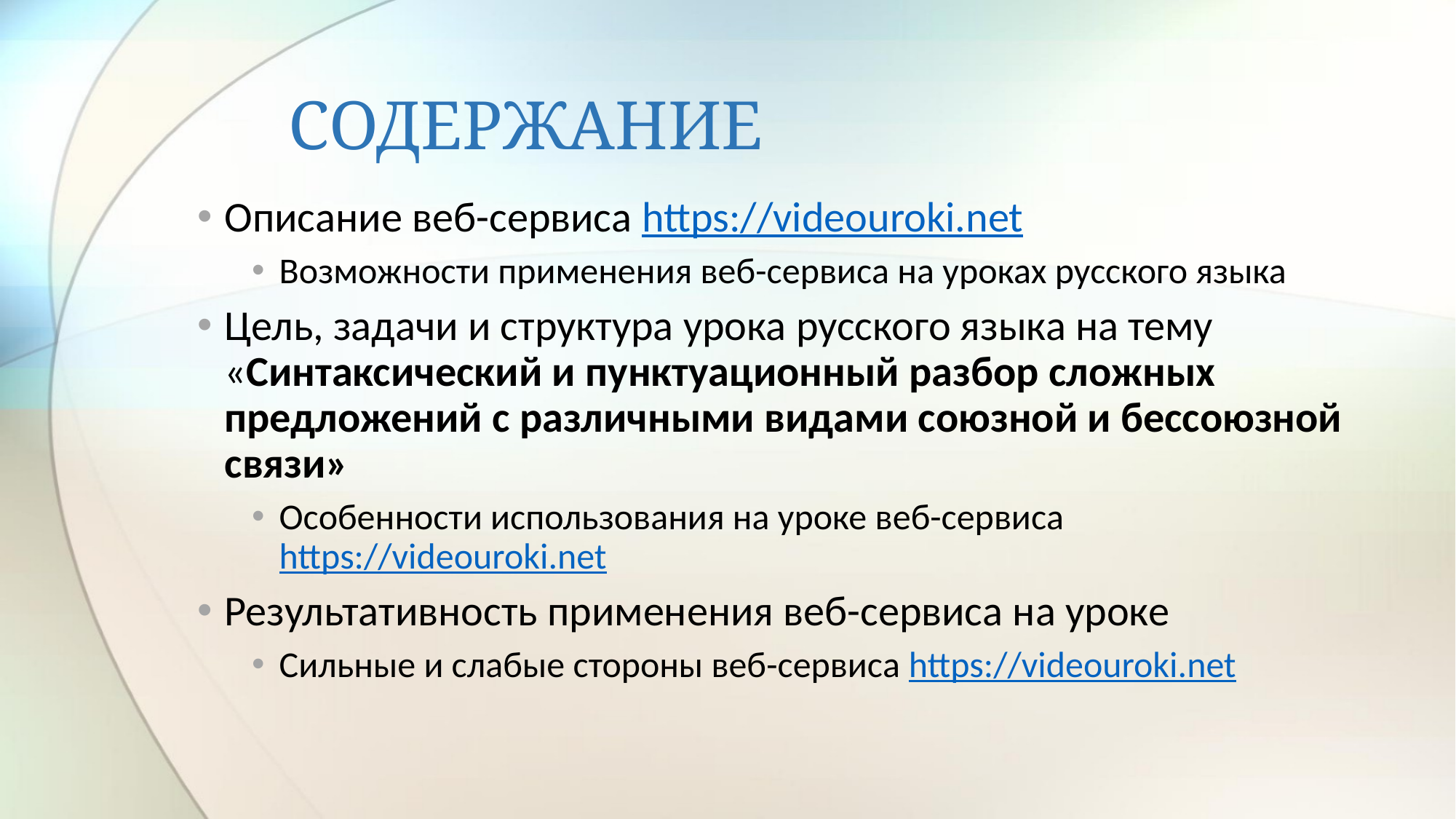

# СОДЕРЖАНИЕ
Описание веб-сервиса https://videouroki.net
Возможности применения веб-сервиса на уроках русского языка
Цель, задачи и структура урока русского языка на тему «Синтаксический и пунктуационный разбор сложных предложений с различными видами союзной и бессоюзной связи»
Особенности использования на уроке веб-сервиса https://videouroki.net
Результативность применения веб-сервиса на уроке
Сильные и слабые стороны веб-сервиса https://videouroki.net